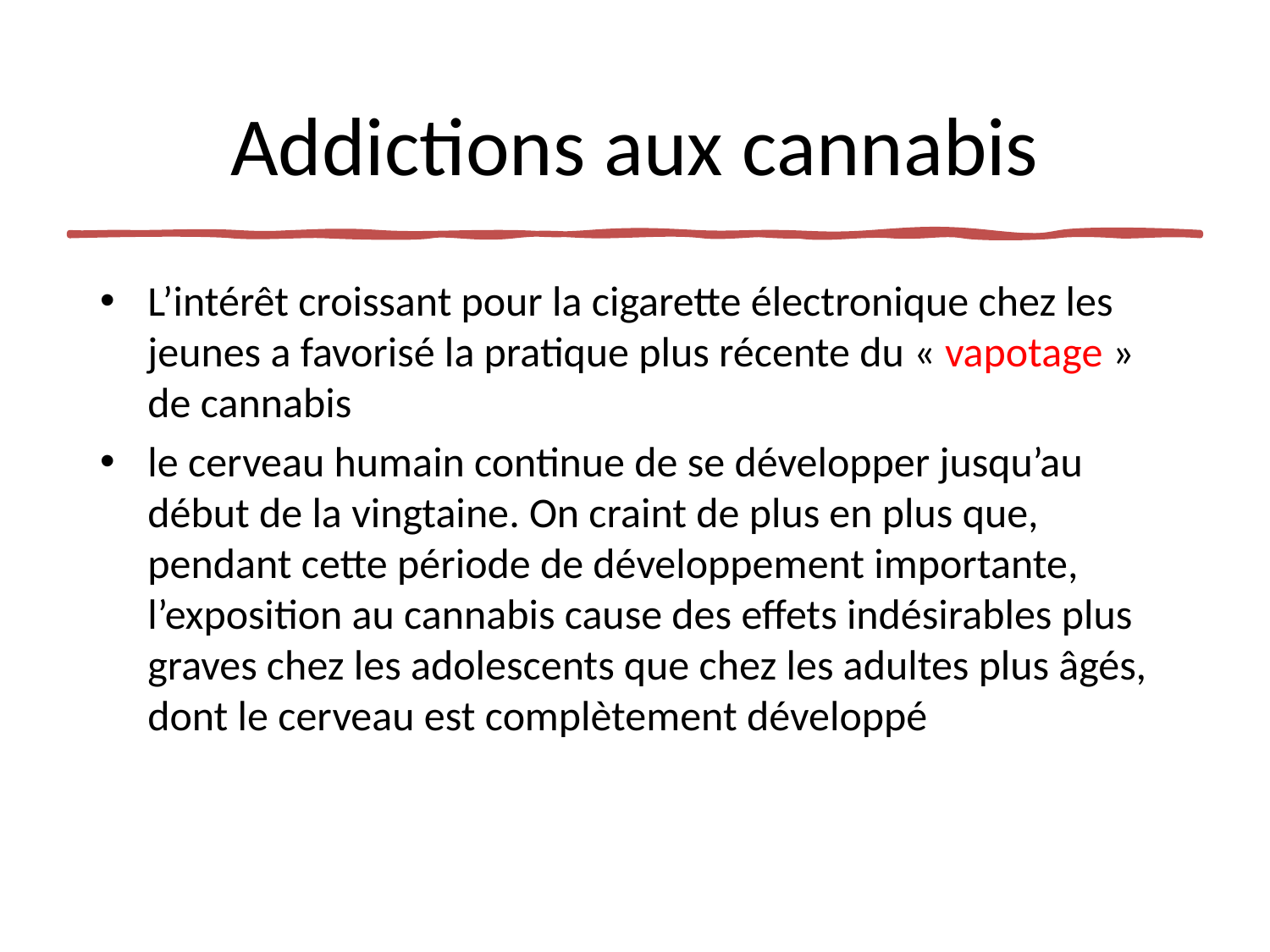

# Addictions aux cannabis

L’intérêt croissant pour la cigarette électronique chez les jeunes a favorisé la pratique plus récente du « vapotage » de cannabis
le cerveau humain continue de se développer jusqu’au début de la vingtaine. On craint de plus en plus que, pendant cette période de développement importante, l’exposition au cannabis cause des effets indésirables plus graves chez les adolescents que chez les adultes plus âgés, dont le cerveau est complètement développé